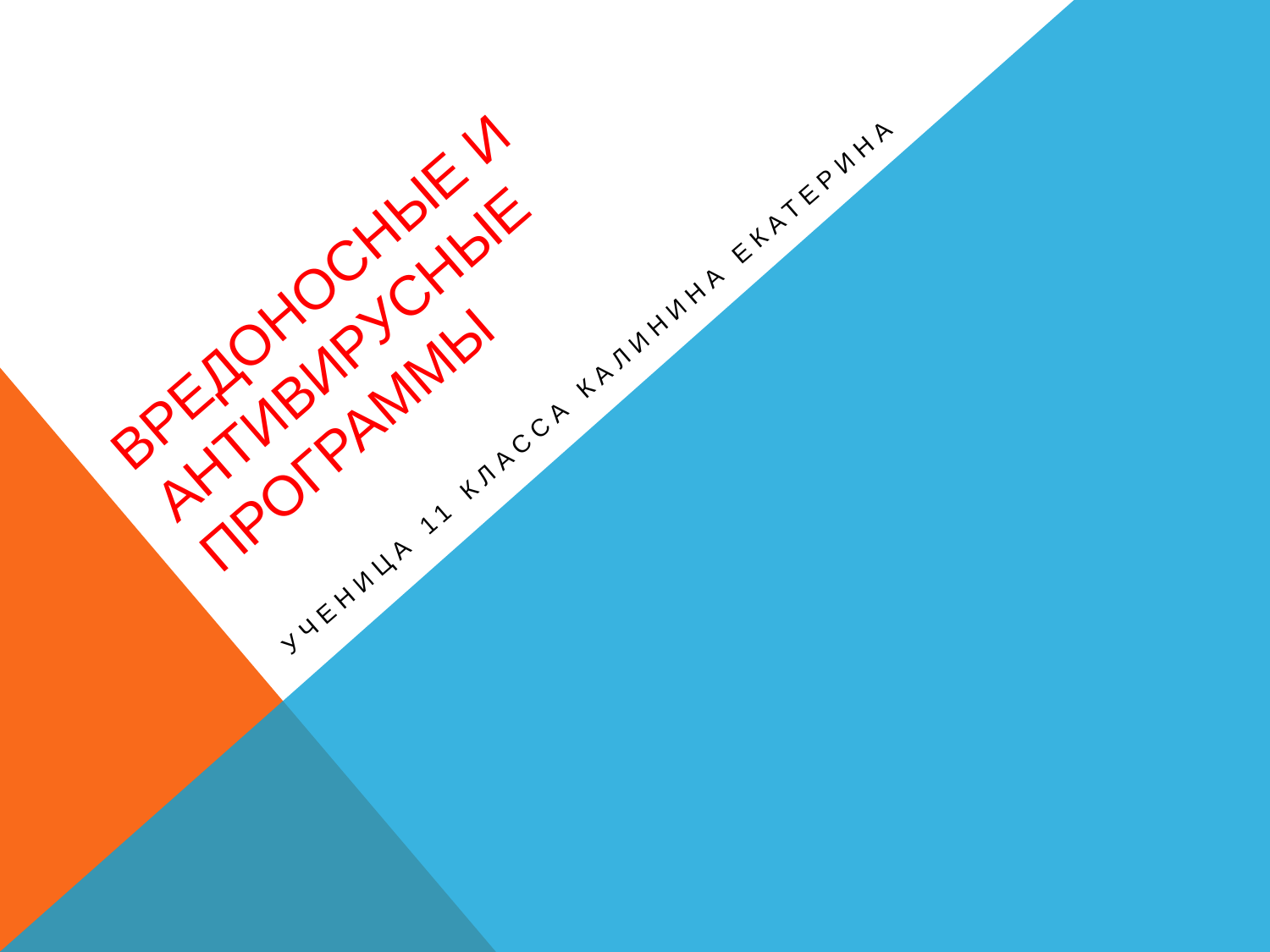

# Вредоносные и антивирусные программы
УЧЕНИЦА 11 КЛАССА КАЛИНИНА ЕКАТЕРИНА